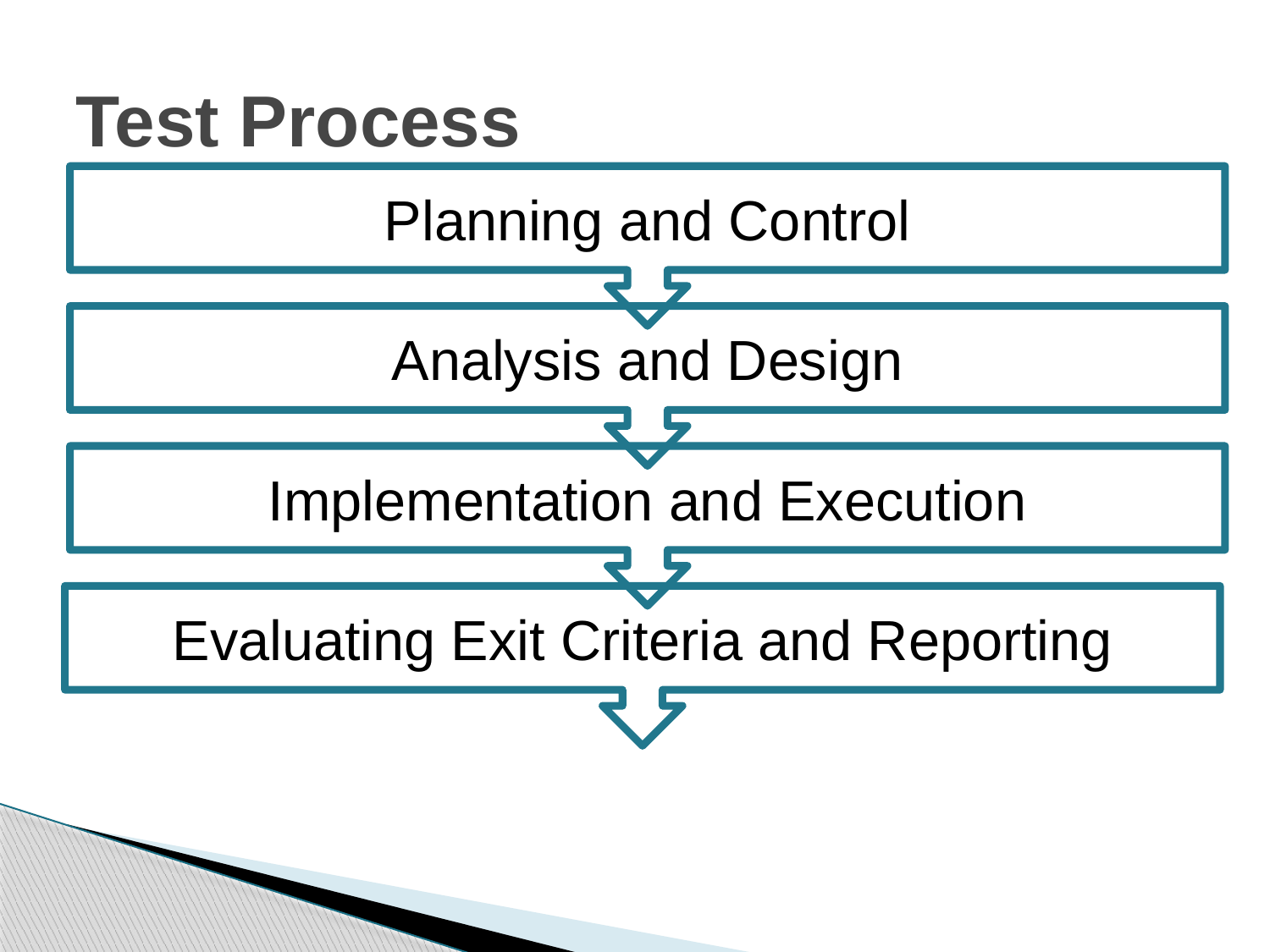

Planning and Control
Analysis and Design
Implementation and Execution
# Test Process
Evaluating Exit Criteria and Reporting